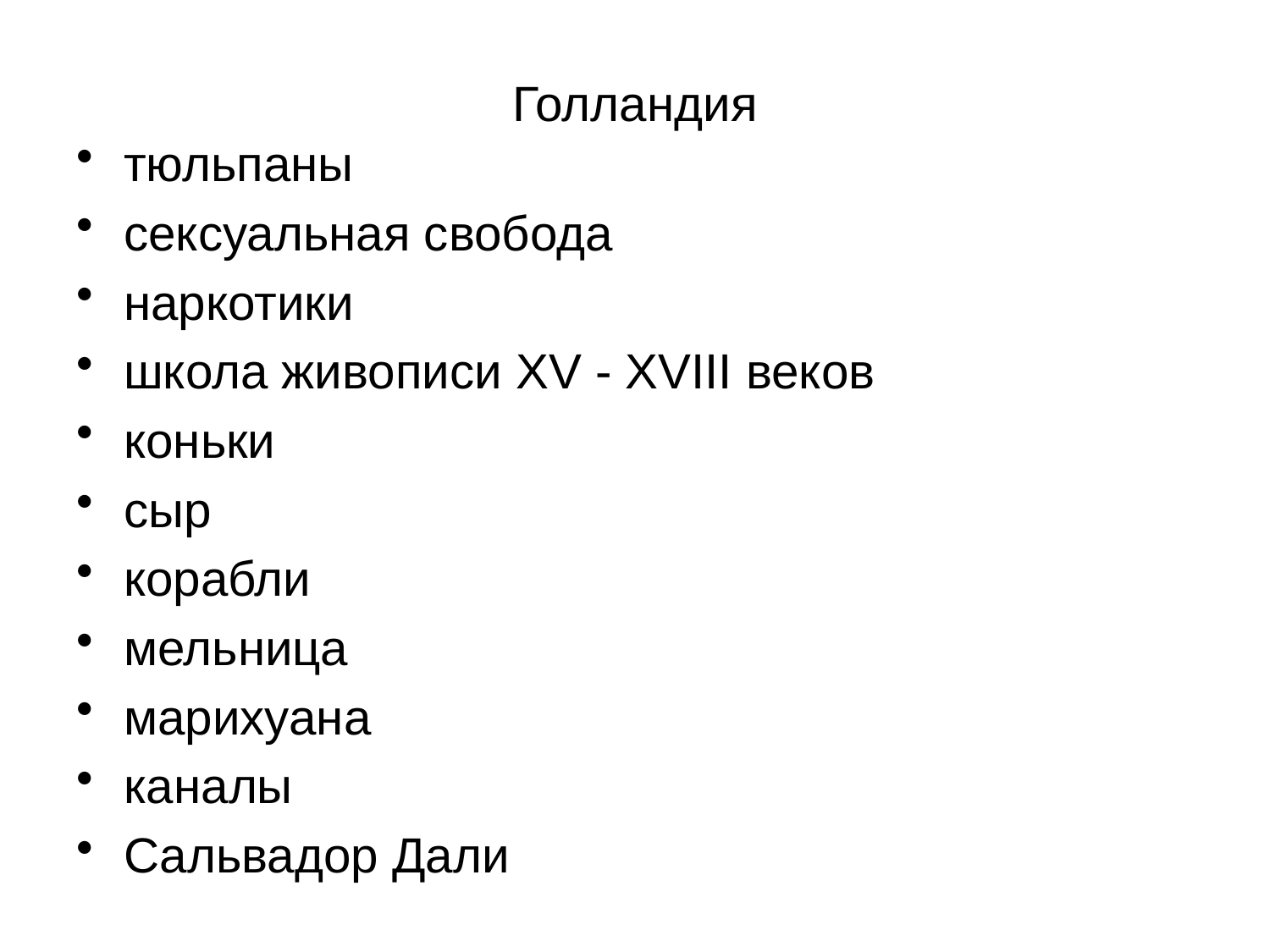

# Голландия
тюльпаны
сексуальная свобода
наркотики
школа живописи XV - XVIII веков
коньки
сыр
корабли
мельница
марихуана
каналы
Сальвадор Дали